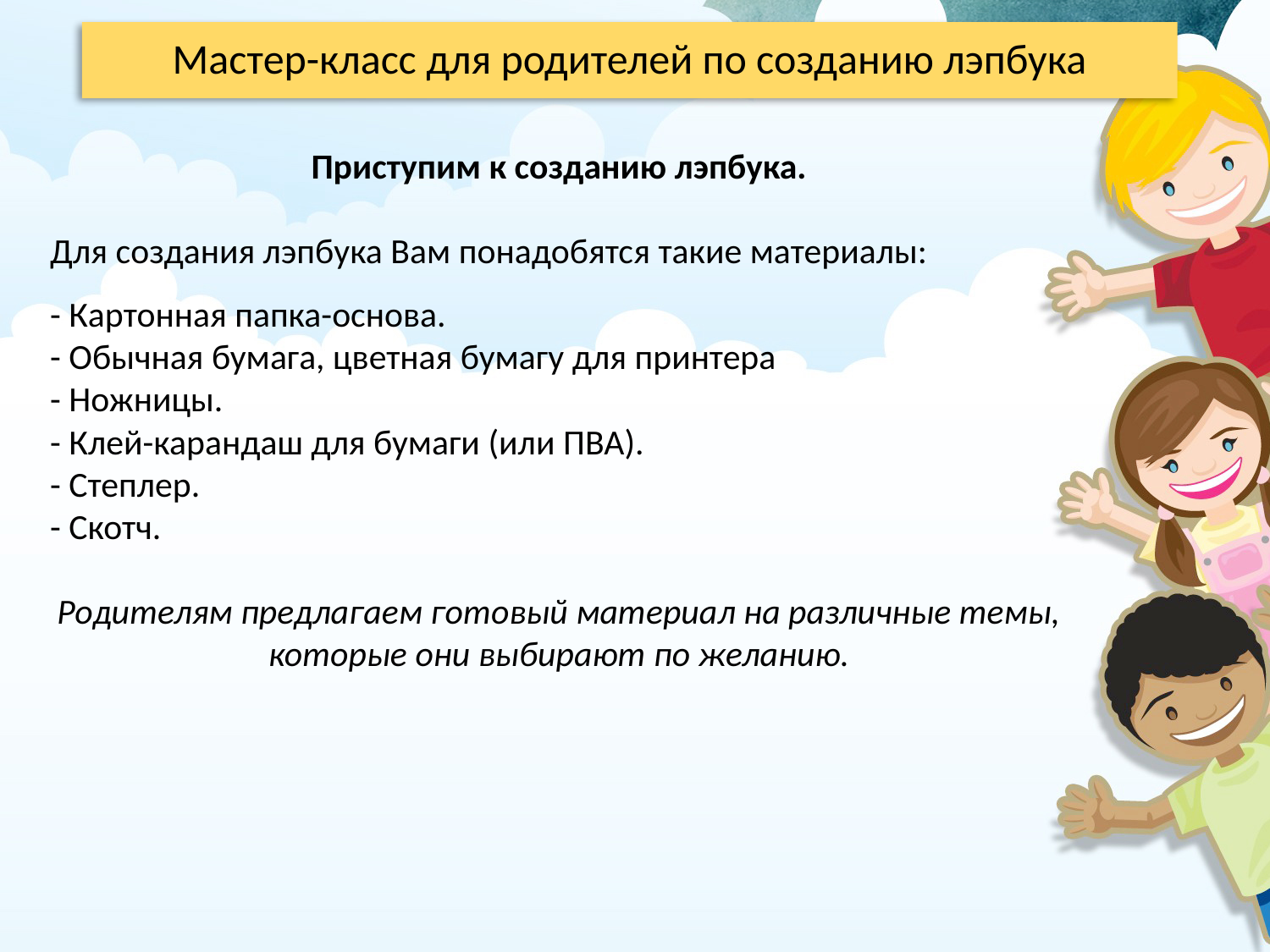

# Мастер-класс для родителей по созданию лэпбука
Приступим к созданию лэпбука.

Для создания лэпбука Вам понадобятся такие материалы:

- Картонная папка-основа.
- Обычная бумага, цветная бумагу для принтера
- Ножницы.
- Клей-карандаш для бумаги (или ПВА).
- Степлер.
- Скотч.

Родителям предлагаем готовый материал на различные темы, которые они выбирают по желанию.